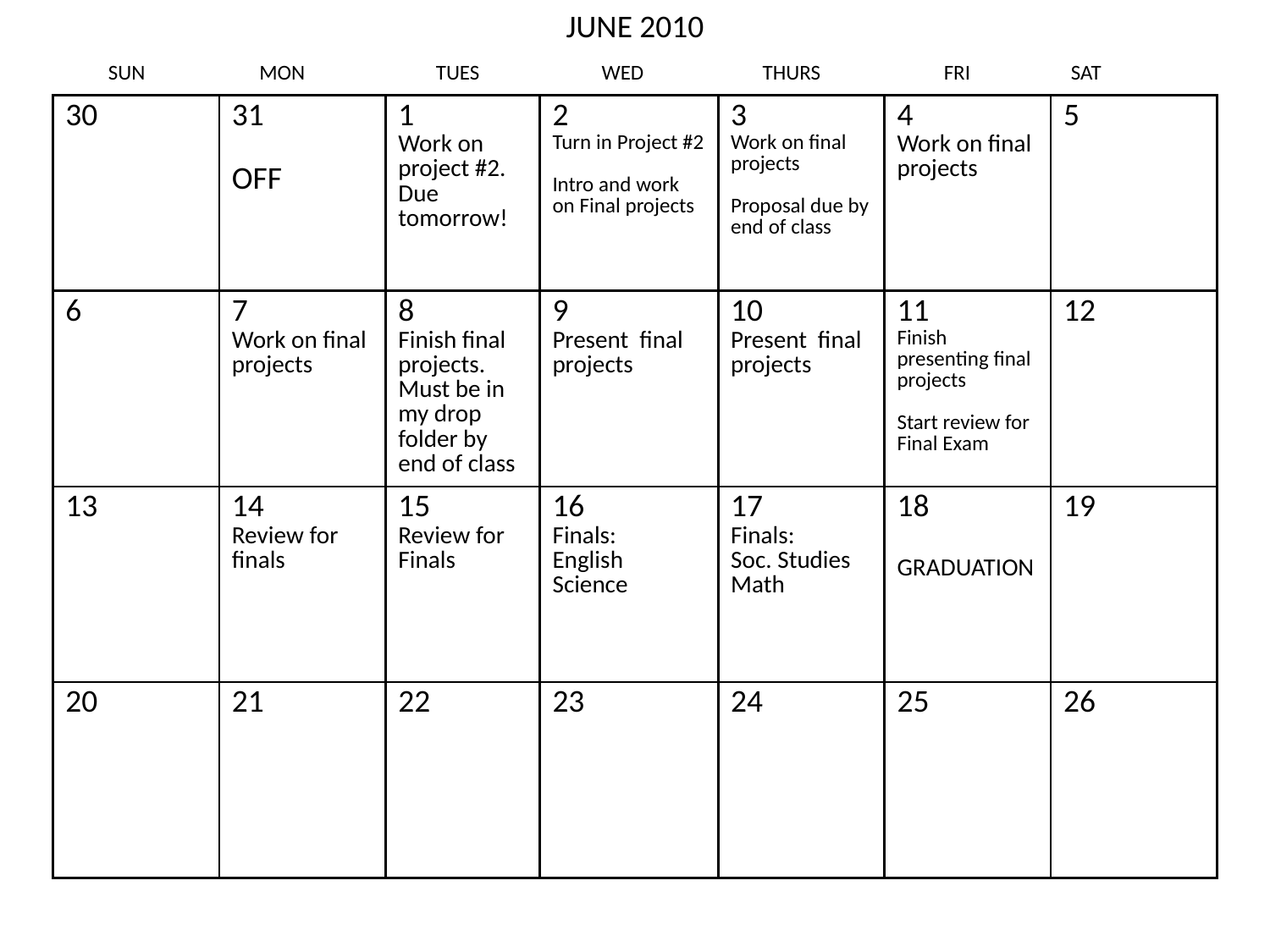

JUNE 2010
           SUN	                MON		TUES	        WED	               THURS	FRI	SAT
| 30 | 31 OFF | 1 Work on project #2. Due tomorrow! | 2 Turn in Project #2 Intro and work on Final projects | 3 Work on final projects Proposal due by end of class | 4 Work on final projects | 5 |
| --- | --- | --- | --- | --- | --- | --- |
| 6 | 7 Work on final projects | 8 Finish final projects. Must be in my drop folder by end of class | 9 Present final projects | 10 Present final projects | 11 Finish presenting final projects Start review for Final Exam | 12 |
| 13 | 14 Review for finals | 15 Review for Finals | 16 Finals: English Science | 17 Finals: Soc. Studies Math | 18 GRADUATION | 19 |
| 20 | 21 | 22 | 23 | 24 | 25 | 26 |